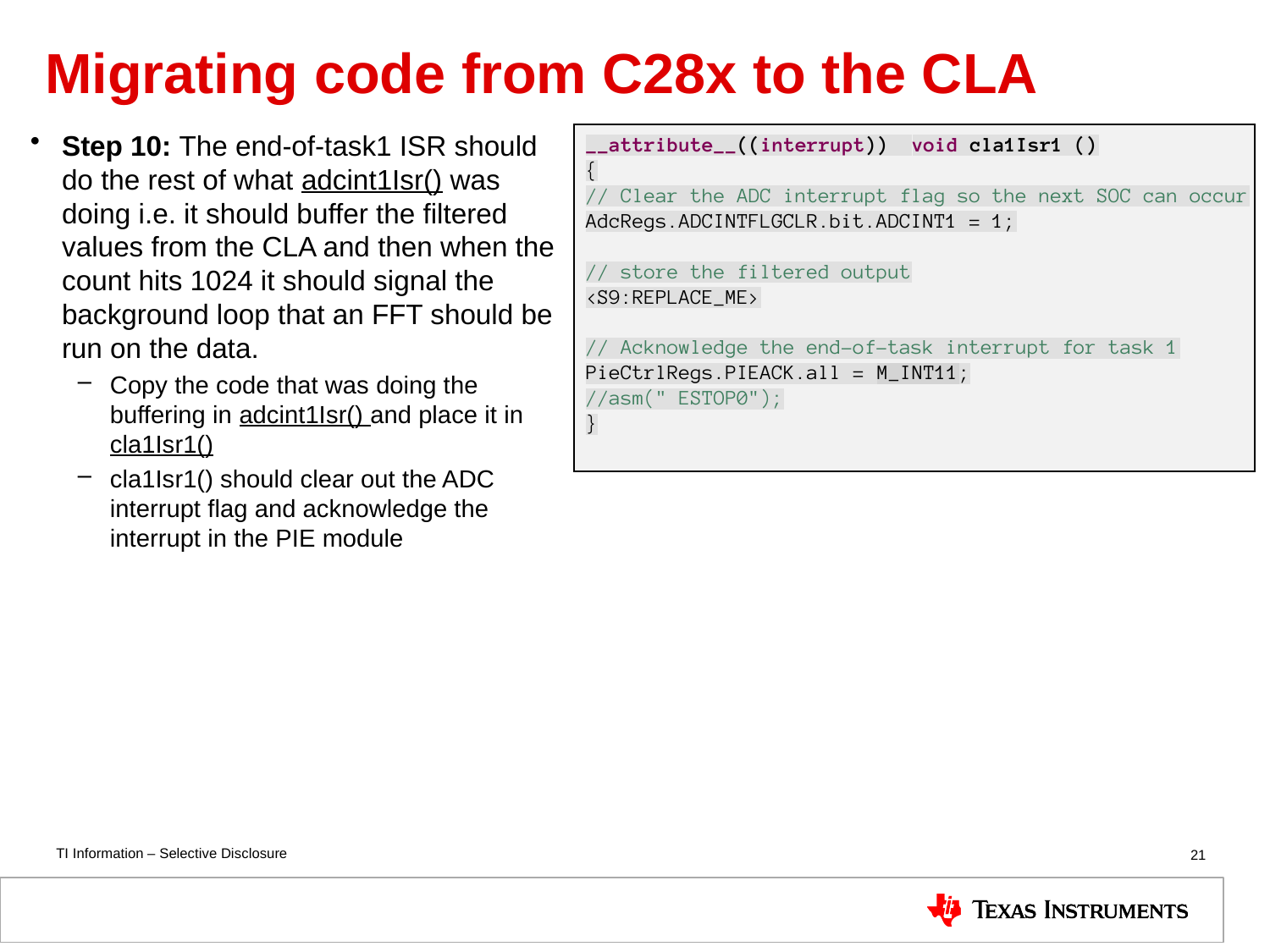

# Migrating code from C28x to the CLA
Step 10: The end-of-task1 ISR should do the rest of what adcint1Isr() was doing i.e. it should buffer the filtered values from the CLA and then when the count hits 1024 it should signal the background loop that an FFT should be run on the data.
Copy the code that was doing the buffering in adcint1Isr() and place it in cla1Isr1()
cla1Isr1() should clear out the ADC interrupt flag and acknowledge the interrupt in the PIE module

__attribute__((interrupt))  void cla1Isr1 ()
{
// Clear the ADC interrupt flag so the next SOC can occur
AdcRegs.ADCINTFLGCLR.bit.ADCINT1 = 1;

// store the filtered output
<S9:REPLACE_ME>

// Acknowledge the end-of-task interrupt for task 1
PieCtrlRegs.PIEACK.all = M_INT11;
//asm(" ESTOP0");
}
21